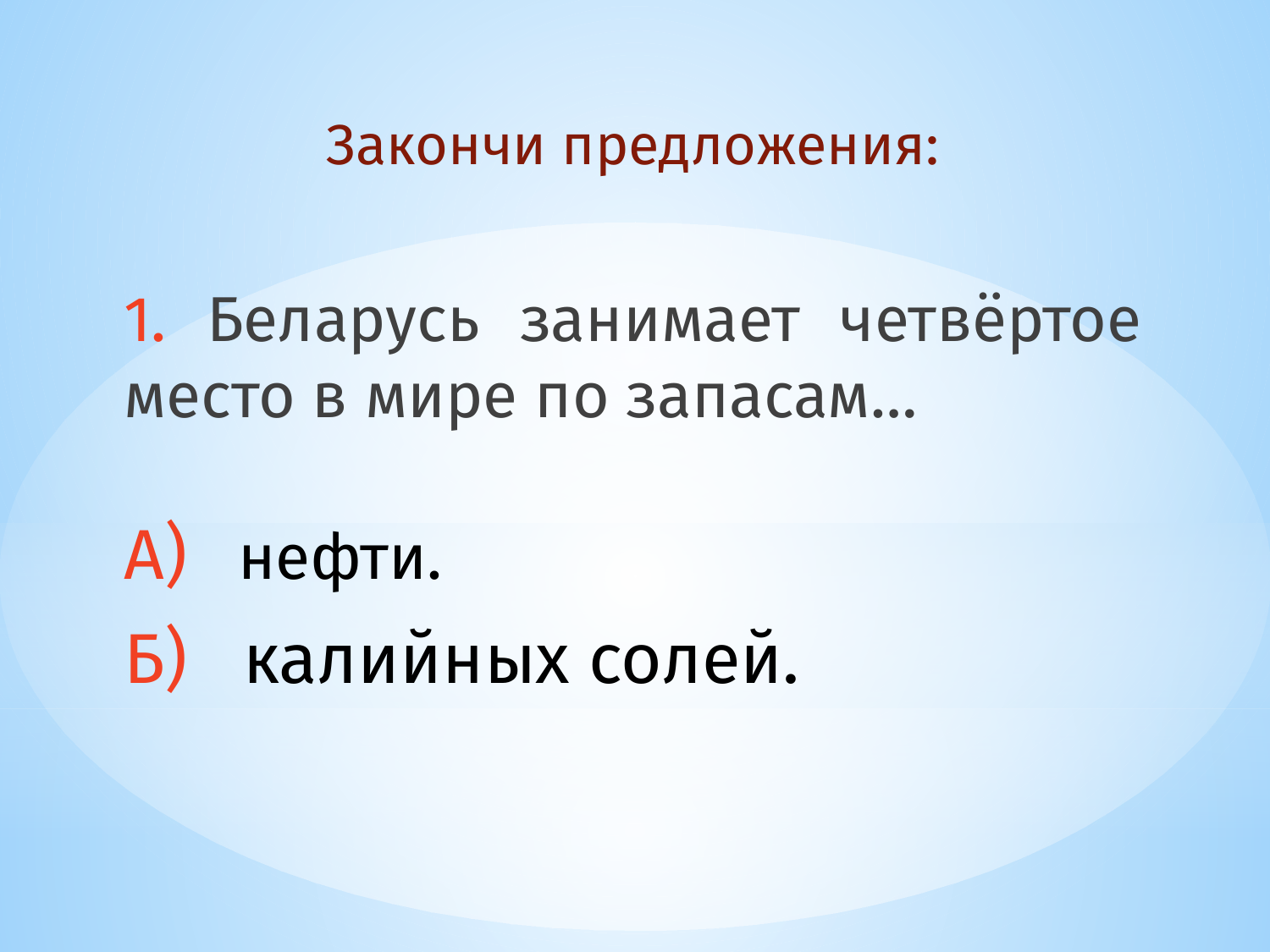

Закончи предложения:

1. Беларусь занимает четвёртое место в мире по запасам…

А)     нефти.
Б)   калийных солей.
#